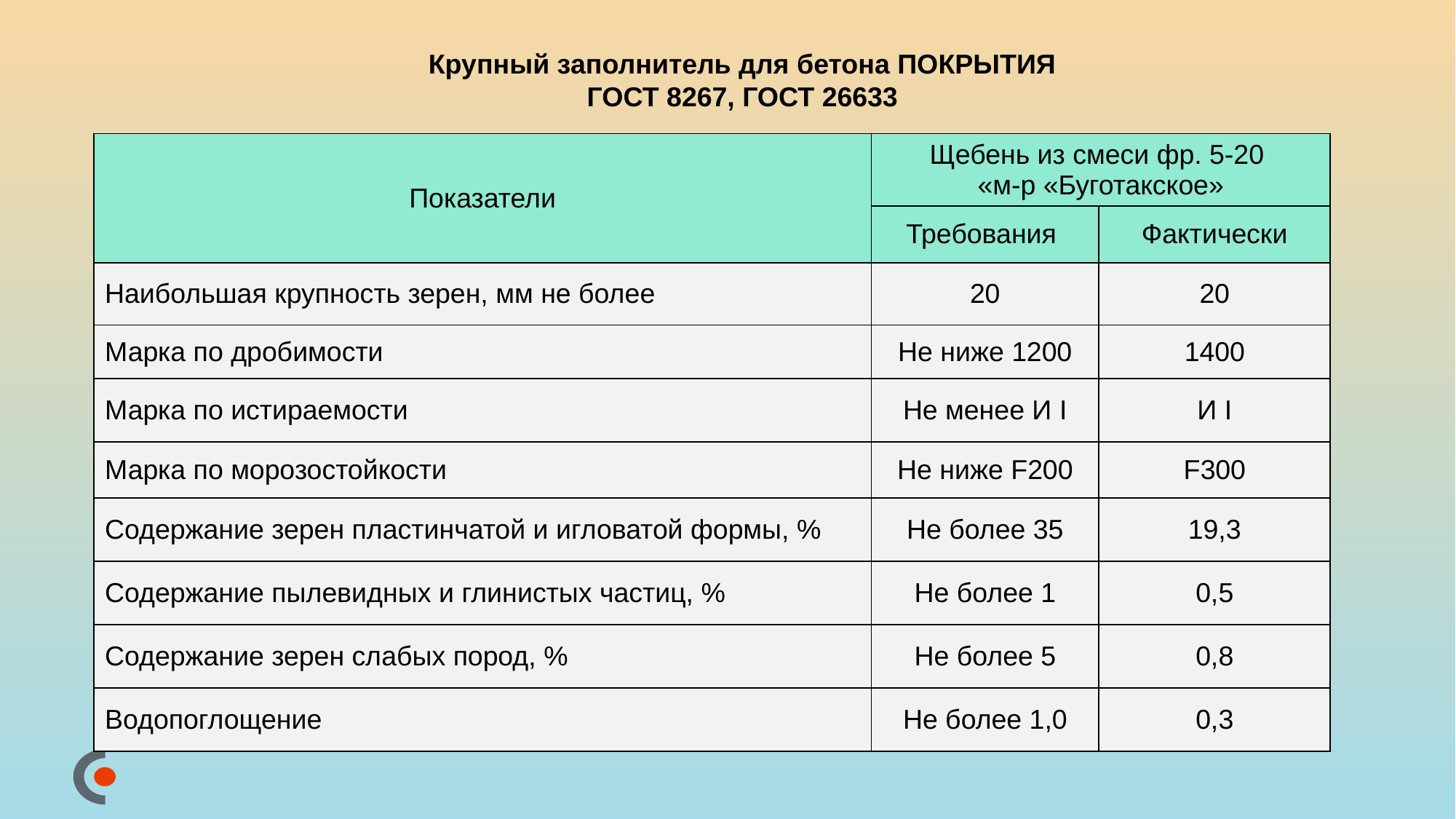

Крупный заполнитель для бетона ПОКРЫТИЯ
 ГОСТ 8267, ГОСТ 26633
| Показатели | Щебень из смеси фр. 5-20 «м-р «Буготакское» |  |
| --- | --- | --- |
|  | Требования | Фактически |
| Наибольшая крупность зерен, мм не более | 20 | 20 |
| Марка по дробимости | Не ниже 1200 | 1400 |
| Марка по истираемости | Не менее И I | И I |
| Марка по морозостойкости | Не ниже F200 | F300 |
| Содержание зерен пластинчатой и игловатой формы, % | Не более 35 | 19,3 |
| Содержание пылевидных и глинистых частиц, % | Не более 1 | 0,5 |
| Содержание зерен слабых пород, % | Не более 5 | 0,8 |
| Водопоглощение | Не более 1,0 | 0,3 |